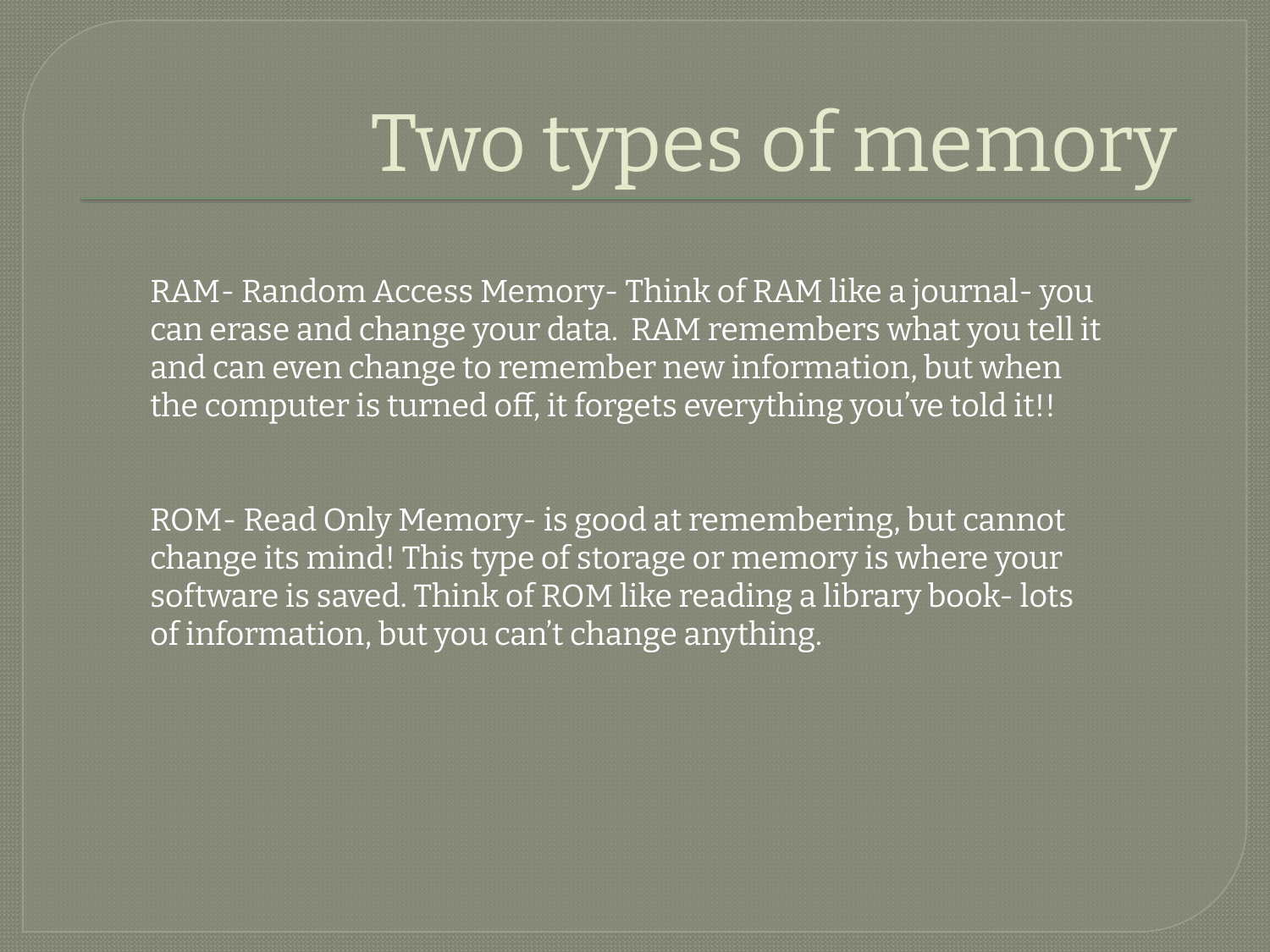

# Two types of memory
RAM- Random Access Memory- Think of RAM like a journal- you can erase and change your data.  RAM remembers what you tell it and can even change to remember new information, but when the computer is turned off, it forgets everything you’ve told it!!

ROM- Read Only Memory- is good at remembering, but cannot change its mind! This type of storage or memory is where your software is saved. Think of ROM like reading a library book- lots of information, but you can’t change anything.